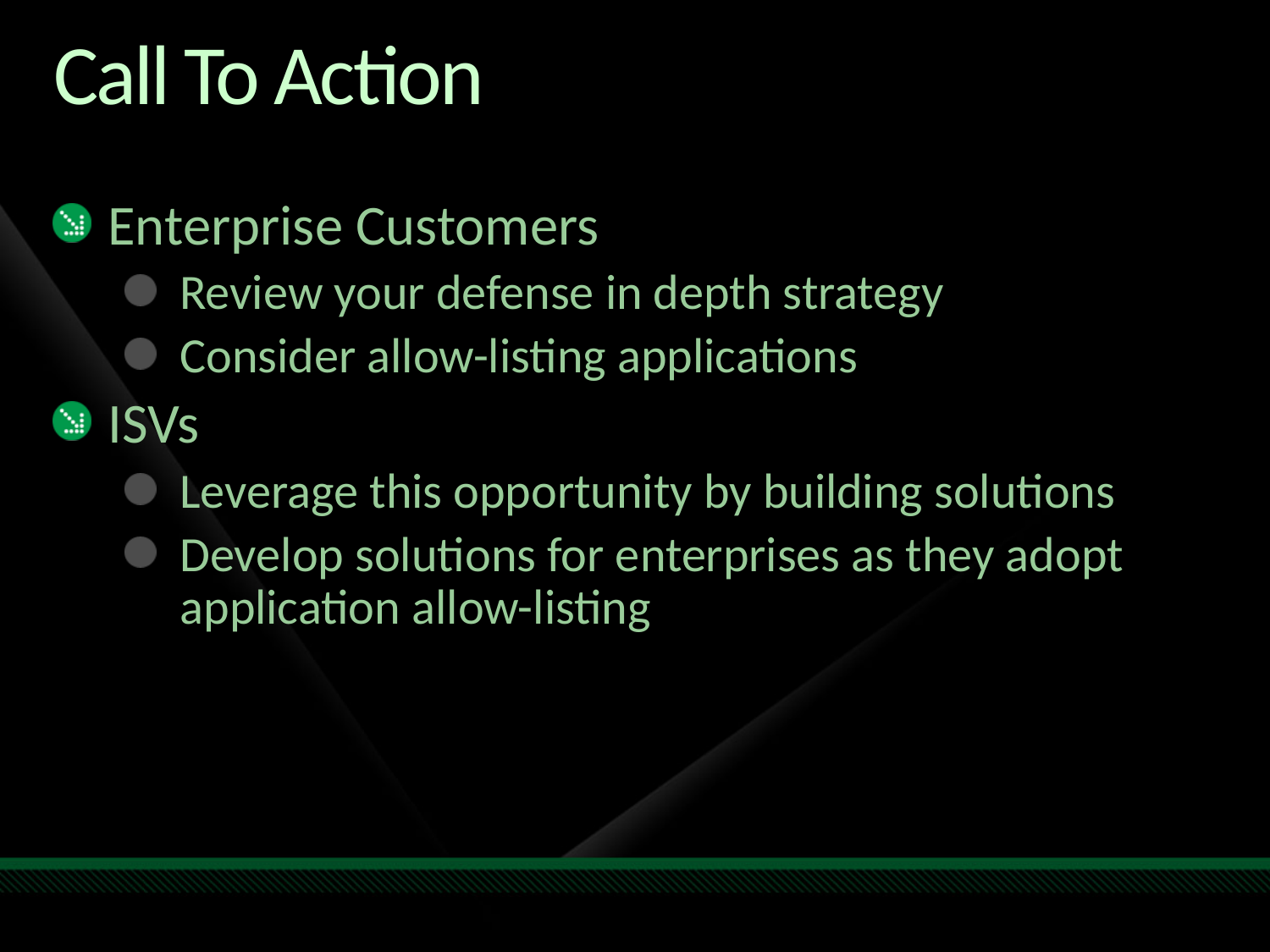

# Call To Action
Enterprise Customers
Review your defense in depth strategy
Consider allow-listing applications
ISVs
Leverage this opportunity by building solutions
Develop solutions for enterprises as they adopt application allow-listing